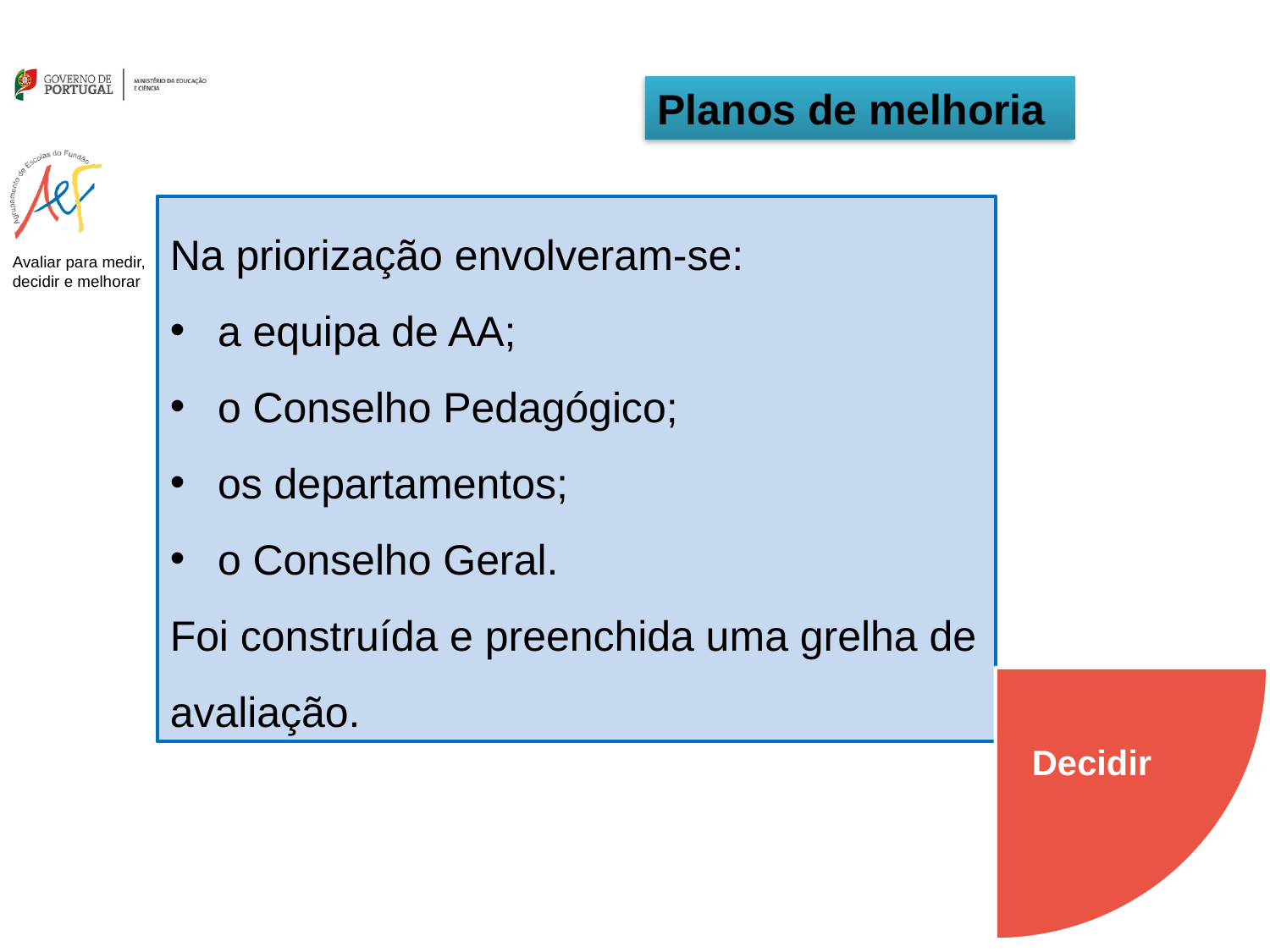

Planos de melhoria
Na priorização envolveram-se:
a equipa de AA;
o Conselho Pedagógico;
os departamentos;
o Conselho Geral.
Foi construída e preenchida uma grelha de avaliação.

Decidir